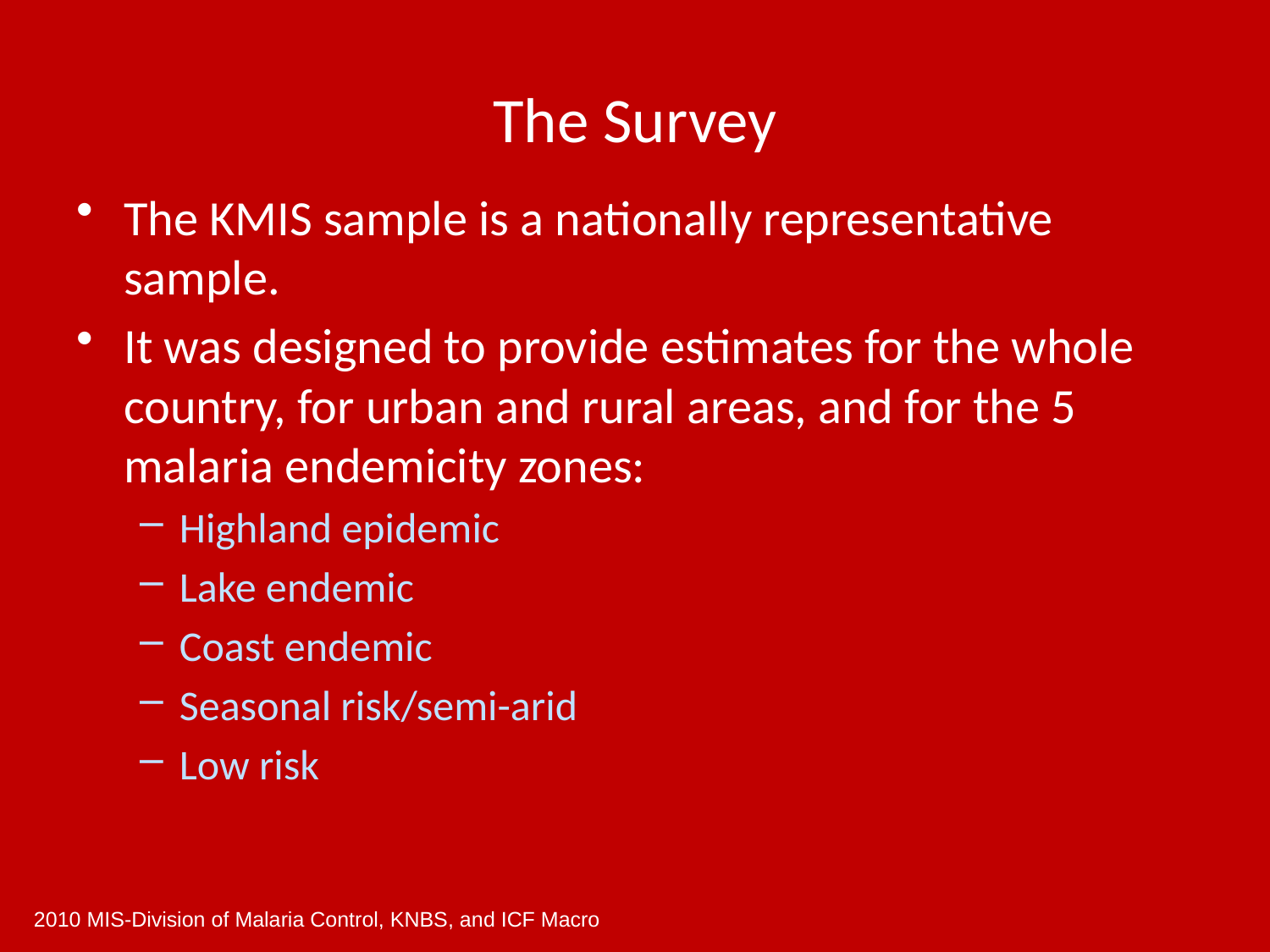

# The Survey
The KMIS sample is a nationally representative sample.
It was designed to provide estimates for the whole country, for urban and rural areas, and for the 5 malaria endemicity zones:
Highland epidemic
Lake endemic
Coast endemic
Seasonal risk/semi-arid
Low risk

2010 MIS-Division of Malaria Control, KNBS, and ICF Macro